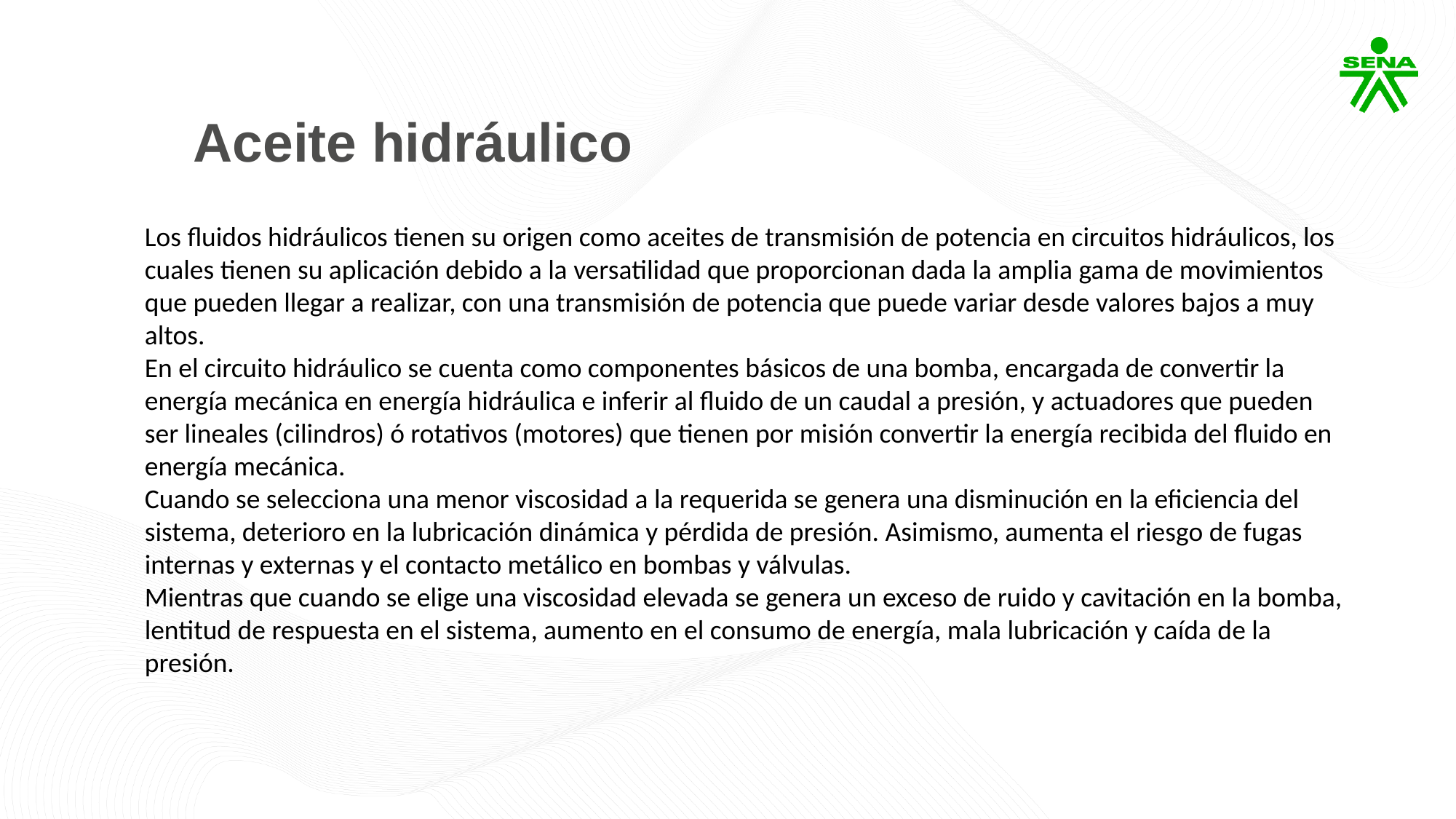

Aceite hidráulico

Los fluidos hidráulicos tienen su origen como aceites de transmisión de potencia en circuitos hidráulicos, los cuales tienen su aplicación debido a la versatilidad que proporcionan dada la amplia gama de movimientos que pueden llegar a realizar, con una transmisión de potencia que puede variar desde valores bajos a muy altos.
En el circuito hidráulico se cuenta como componentes básicos de una bomba, encargada de convertir la energía mecánica en energía hidráulica e inferir al fluido de un caudal a presión, y actuadores que pueden ser lineales (cilindros) ó rotativos (motores) que tienen por misión convertir la energía recibida del fluido en energía mecánica.
Cuando se selecciona una menor viscosidad a la requerida se genera una disminución en la eficiencia del sistema, deterioro en la lubricación dinámica y pérdida de presión. Asimismo, aumenta el riesgo de fugas internas y externas y el contacto metálico en bombas y válvulas.
Mientras que cuando se elige una viscosidad elevada se genera un exceso de ruido y cavitación en la bomba, lentitud de respuesta en el sistema, aumento en el consumo de energía, mala lubricación y caída de la presión.